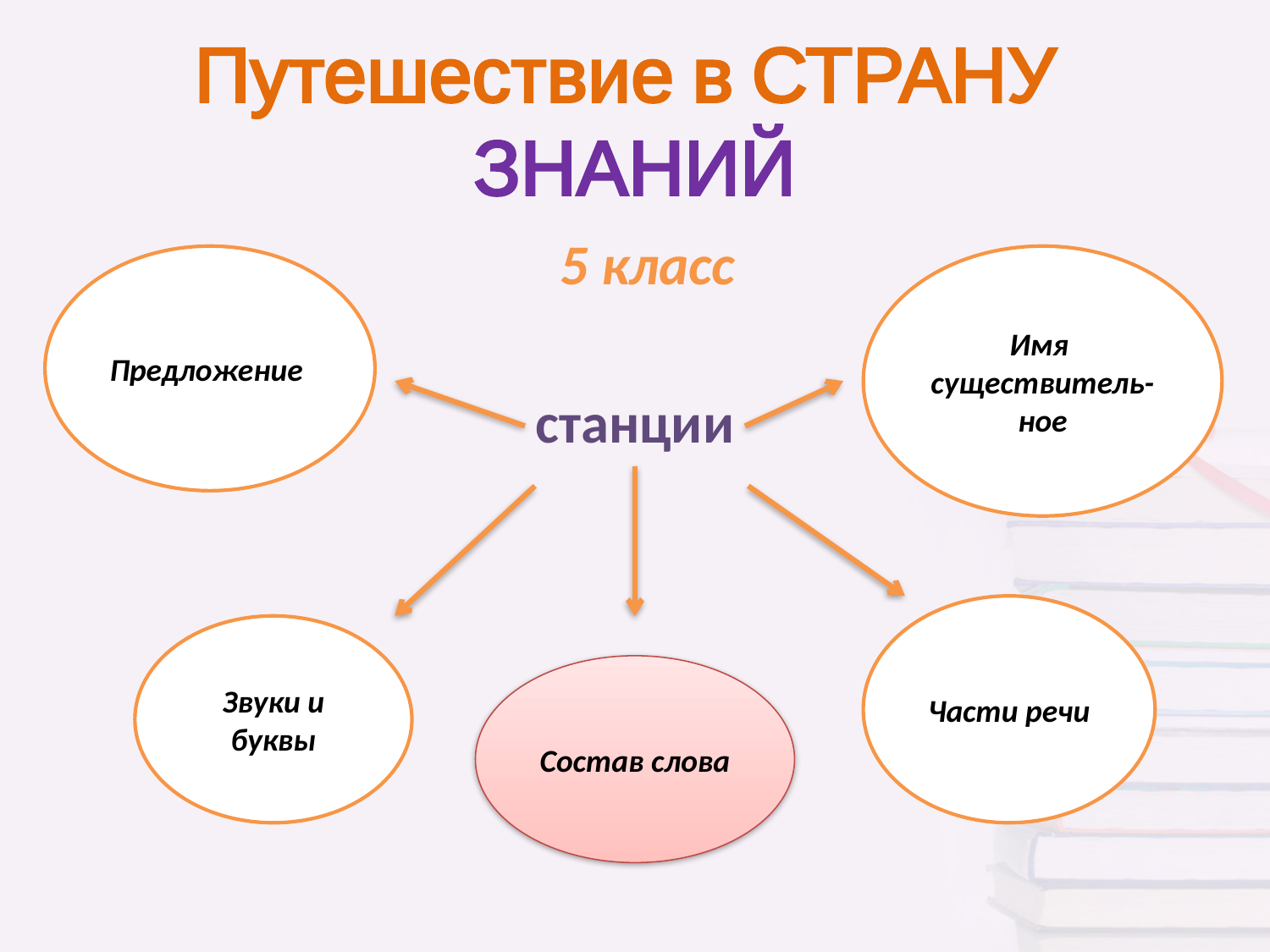

# Путешествие в СТРАНУ  ЗНАНИЙ
      5 класс

станции
Предложение
Имя  существитель-
ное
Части речи
Звуки и буквы
Состав слова